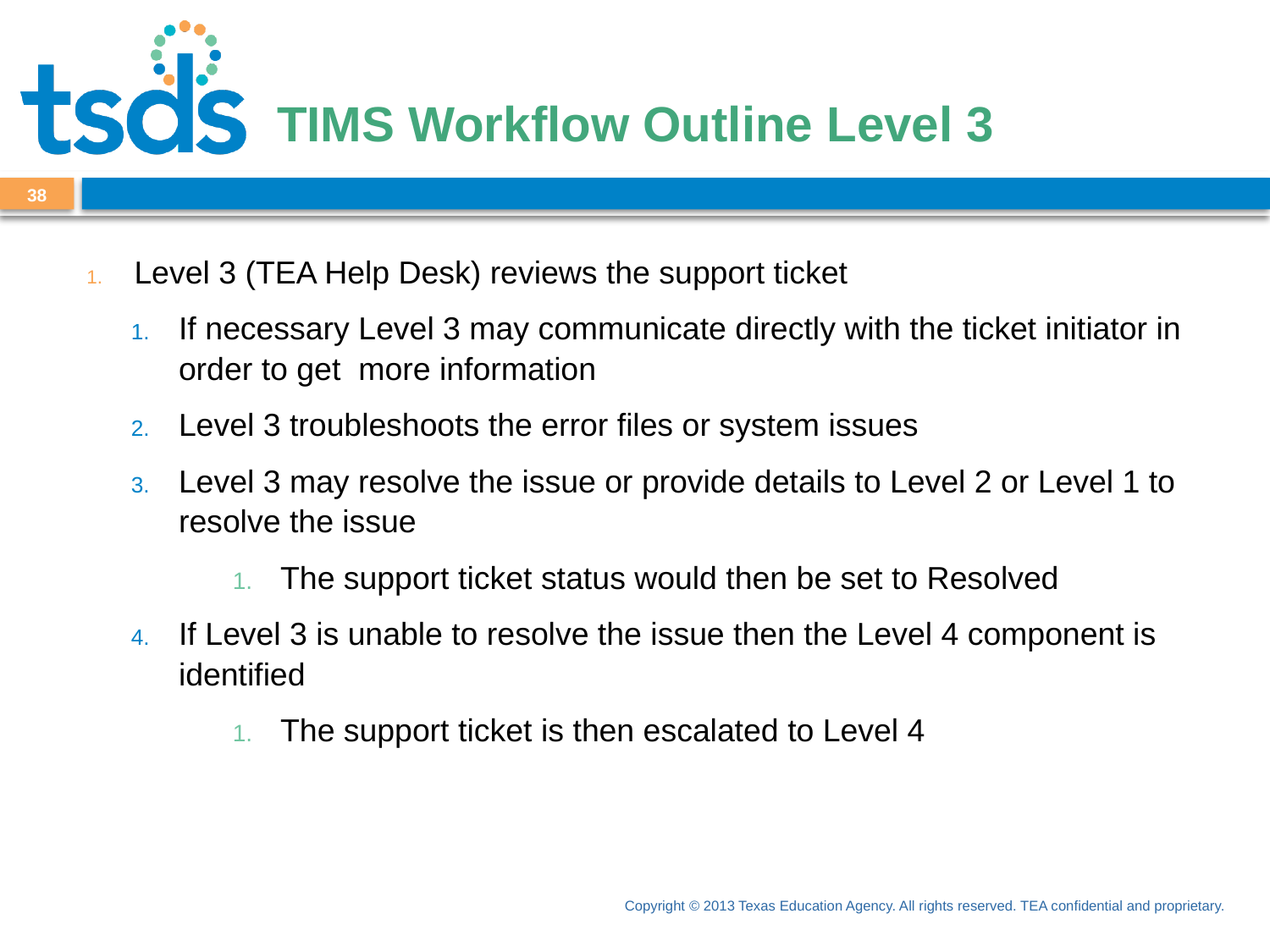

# TIMS Workflow Outline Level 3
38
Level 3 (TEA Help Desk) reviews the support ticket
If necessary Level 3 may communicate directly with the ticket initiator in order to get  more information
Level 3 troubleshoots the error files or system issues
Level 3 may resolve the issue or provide details to Level 2 or Level 1 to resolve the issue
The support ticket status would then be set to Resolved
If Level 3 is unable to resolve the issue then the Level 4 component is identified
The support ticket is then escalated to Level 4